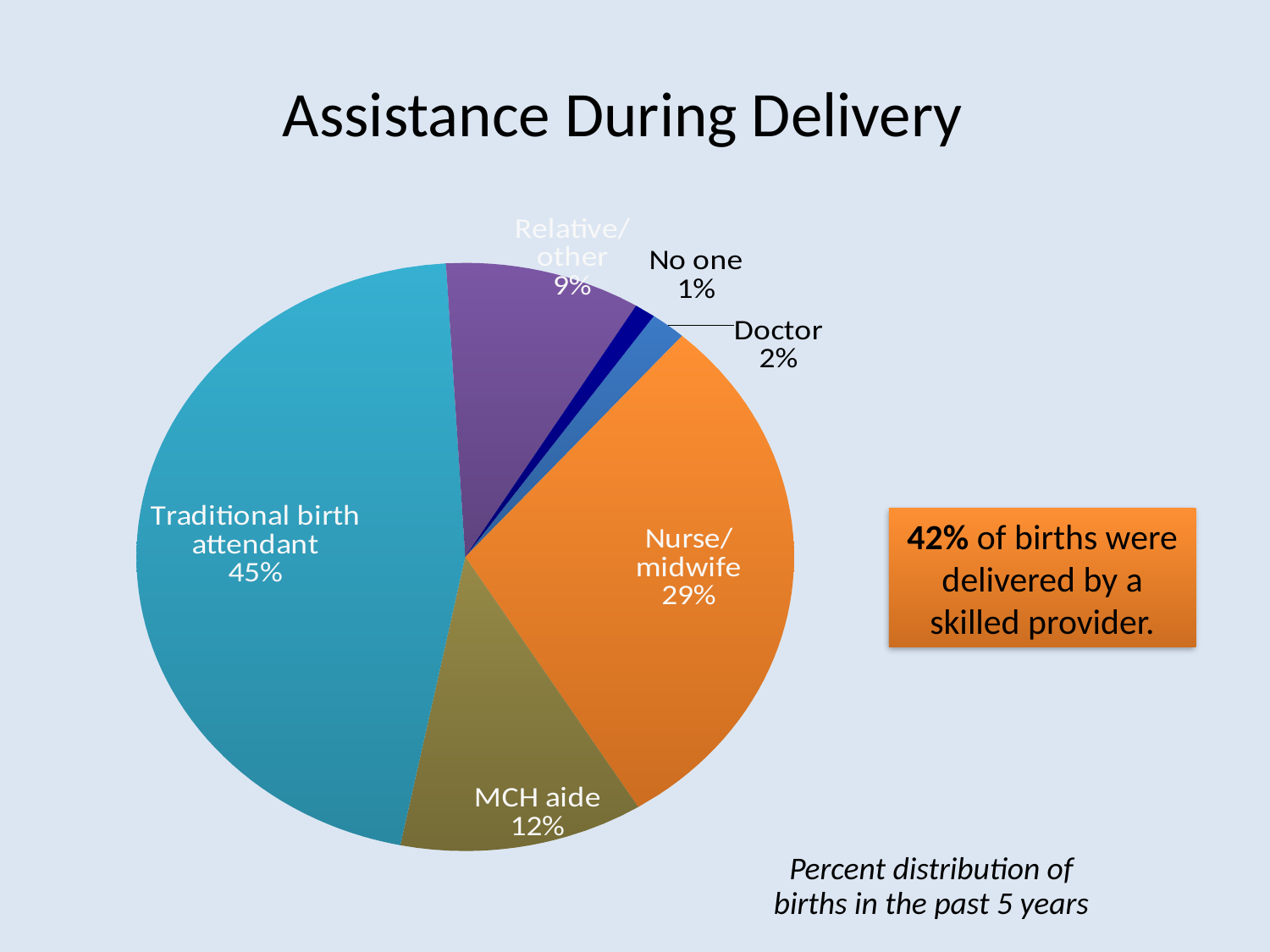

# Assistance During Delivery

### Chart

| Category |  |
|---|---|
| Doctor | 1.7 |
| Nurse/midwife | 29.0 |
| MCH aide | 11.7 |
| Traditional birth attendant | 44.8 |
| Relative/other | 9.4 |
| No one | 1.0 |
42% of births were delivered by a skilled provider.
Percent distribution of births in the past 5 years